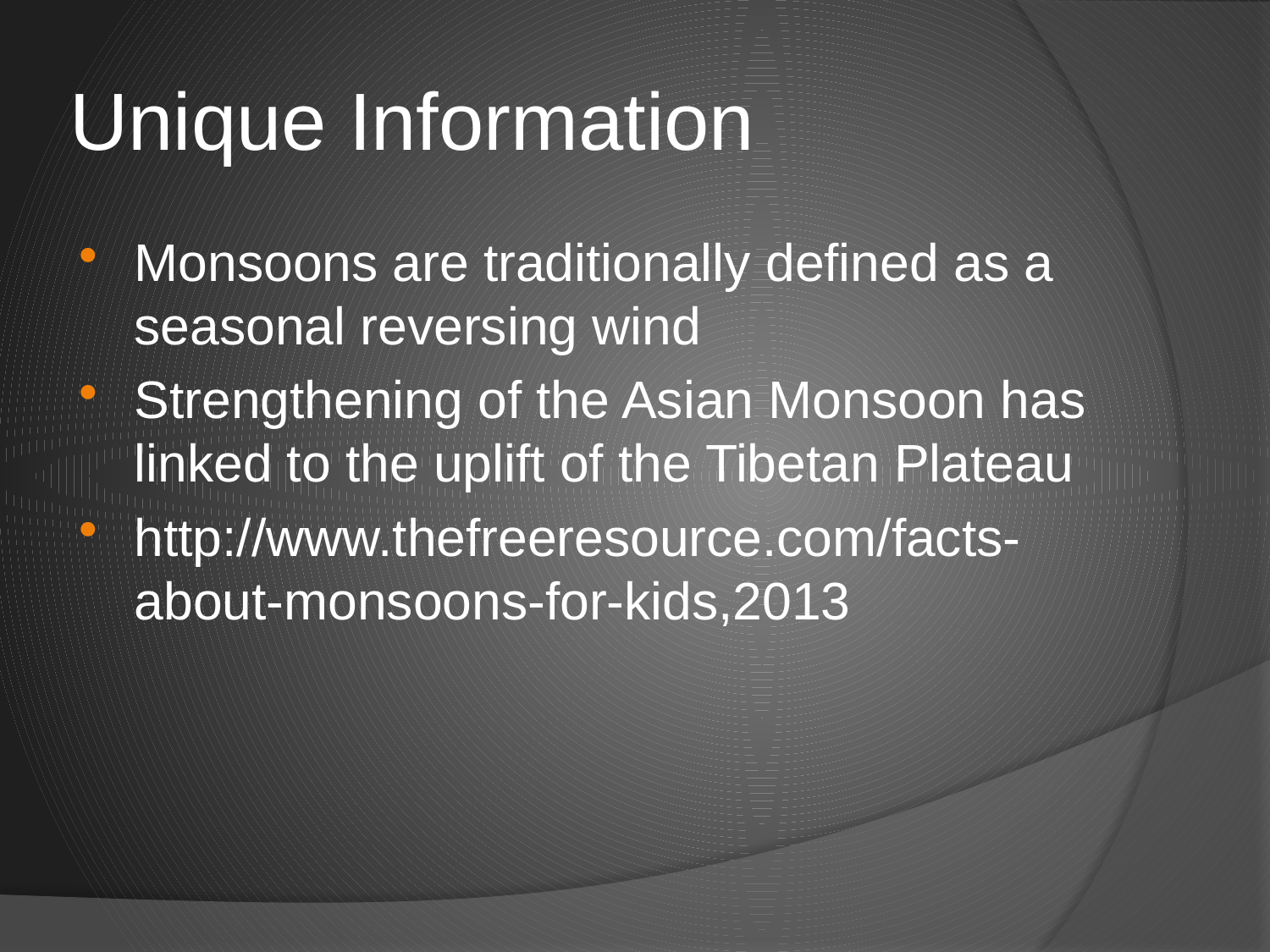

# Unique Information
Monsoons are traditionally defined as a seasonal reversing wind
Strengthening of the Asian Monsoon has linked to the uplift of the Tibetan Plateau
http://www.thefreeresource.com/facts-about-monsoons-for-kids,2013